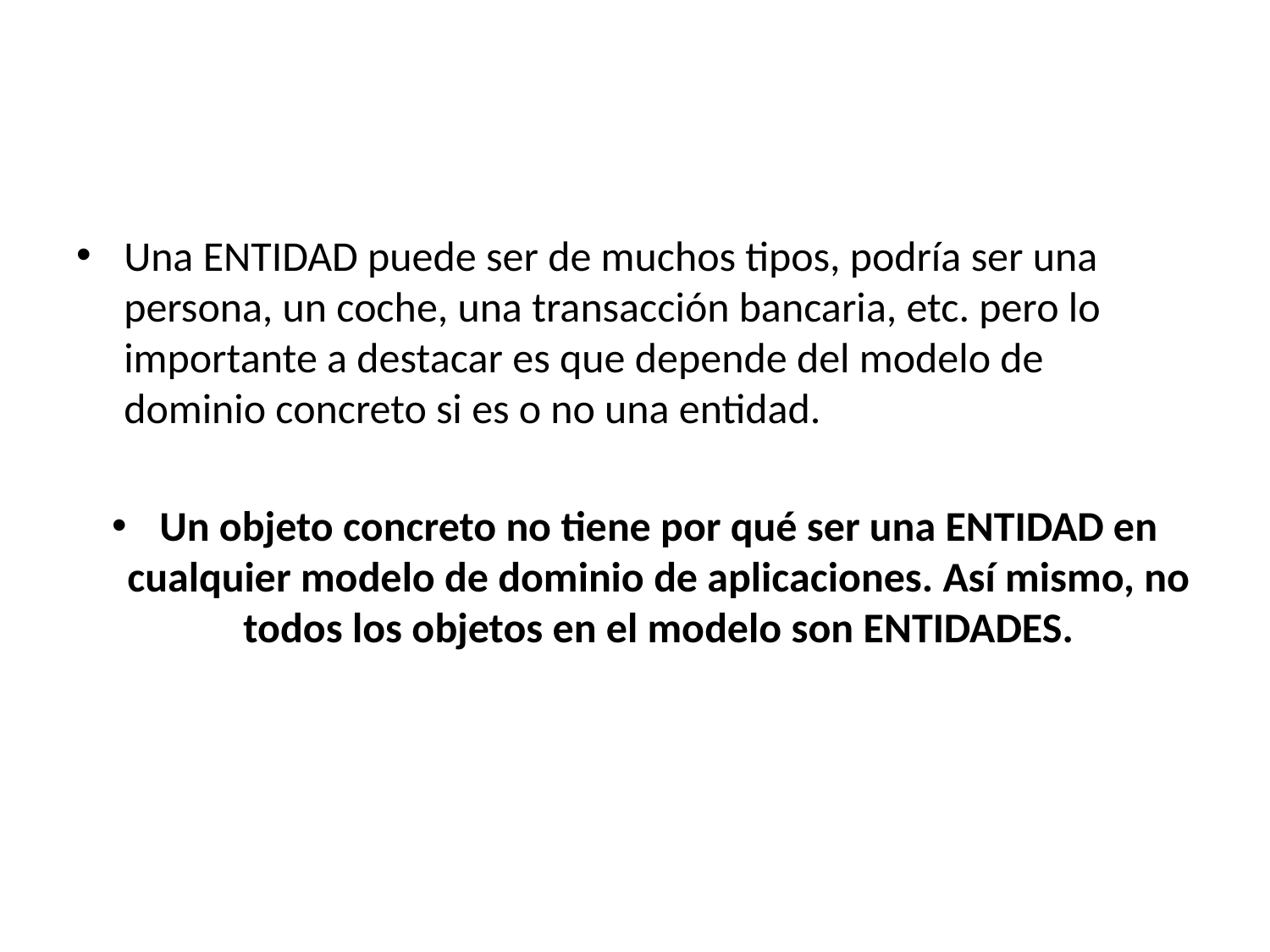

#
Una ENTIDAD puede ser de muchos tipos, podría ser una persona, un coche, una transacción bancaria, etc. pero lo importante a destacar es que depende del modelo de dominio concreto si es o no una entidad.

Un objeto concreto no tiene por qué ser una ENTIDAD en cualquier modelo de dominio de aplicaciones. Así mismo, no todos los objetos en el modelo son ENTIDADES.